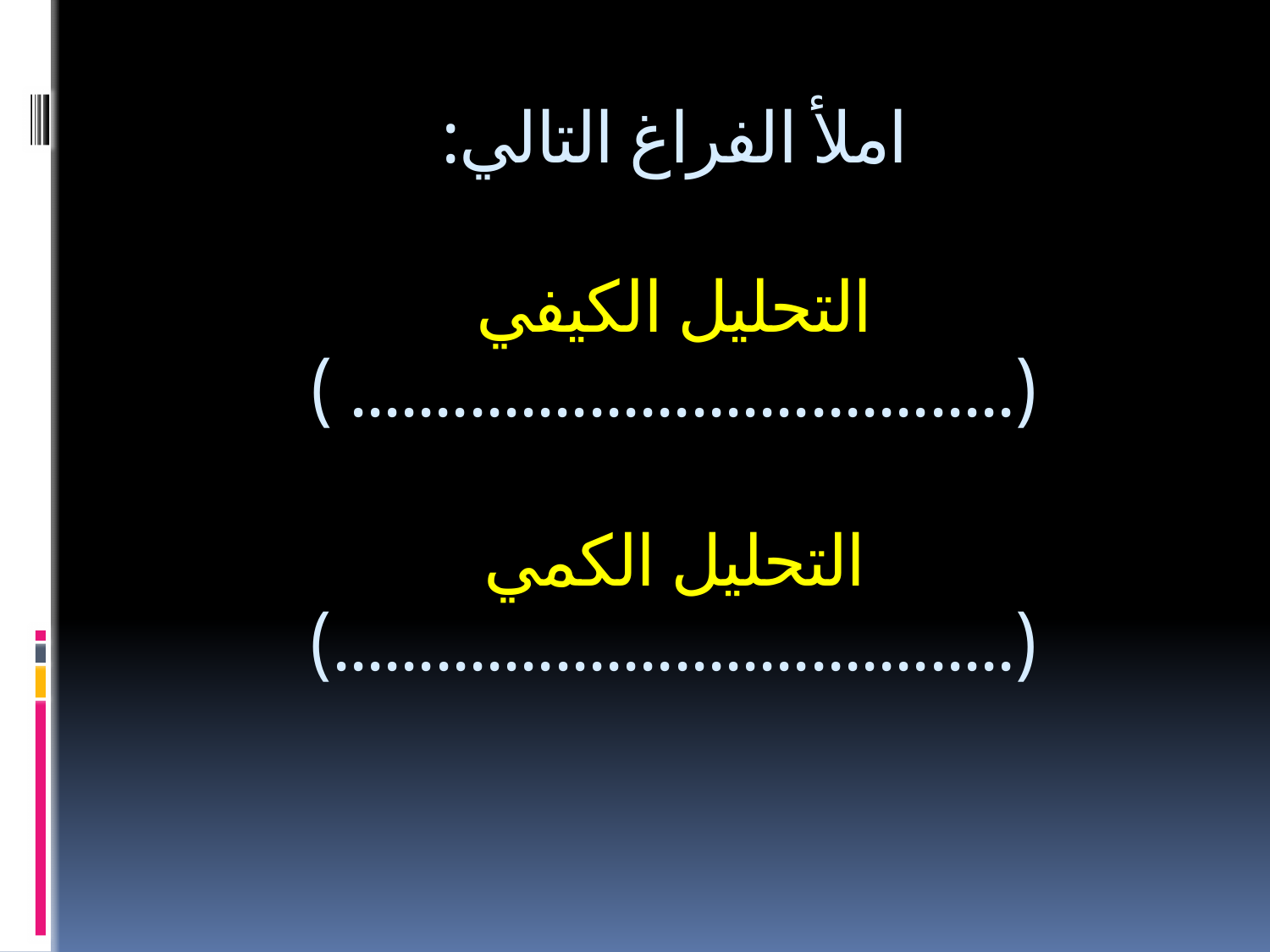

# املأ الفراغ التالي: التحليل الكيفي (....................................... ) التحليل الكمي (........................................)